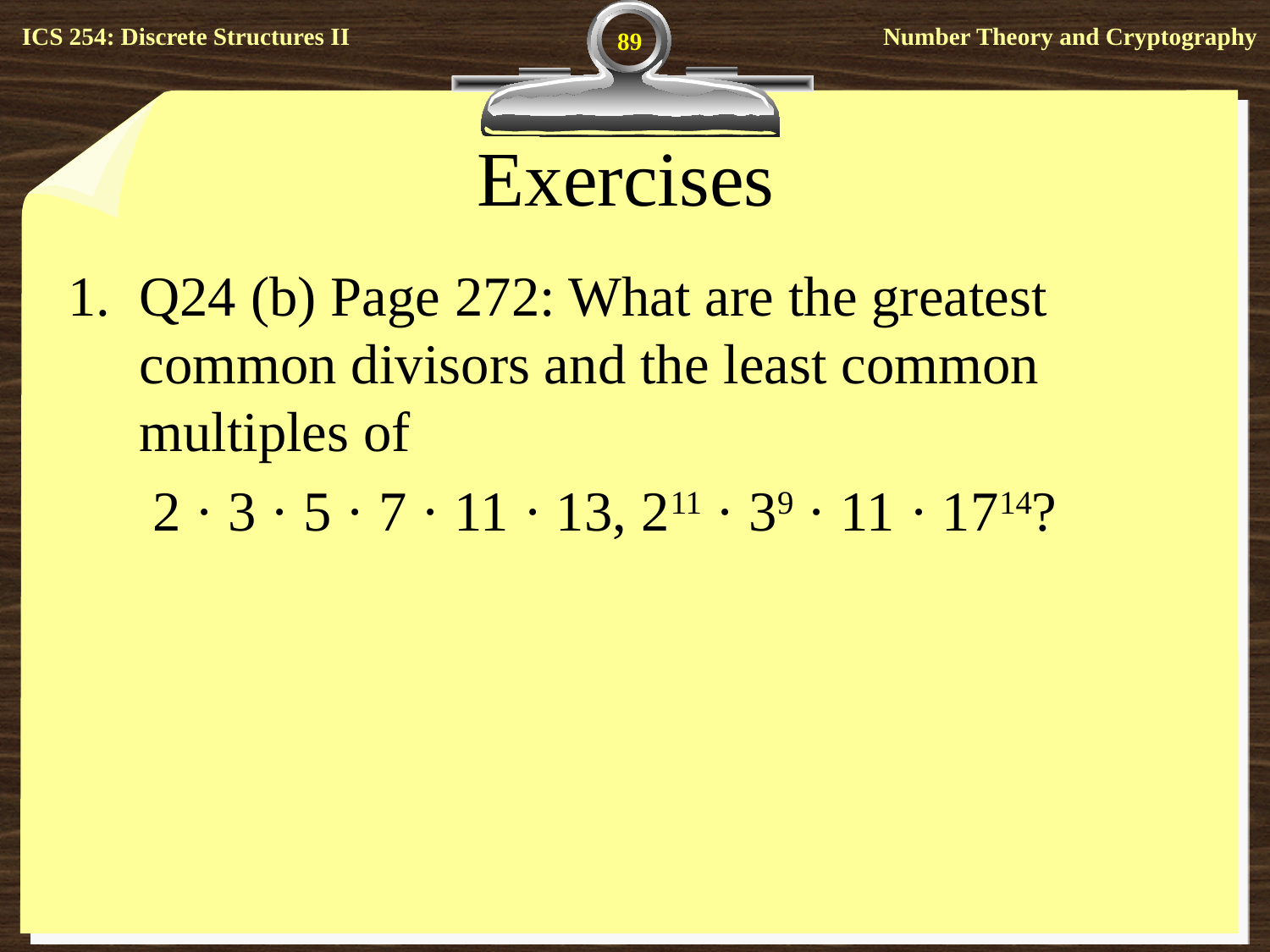

89
# Exercises
Q24 (b) Page 272: What are the greatest common divisors and the least common multiples of
      2 · 3 · 5 · 7 · 11 · 13, 211 · 39 · 11 · 1714?